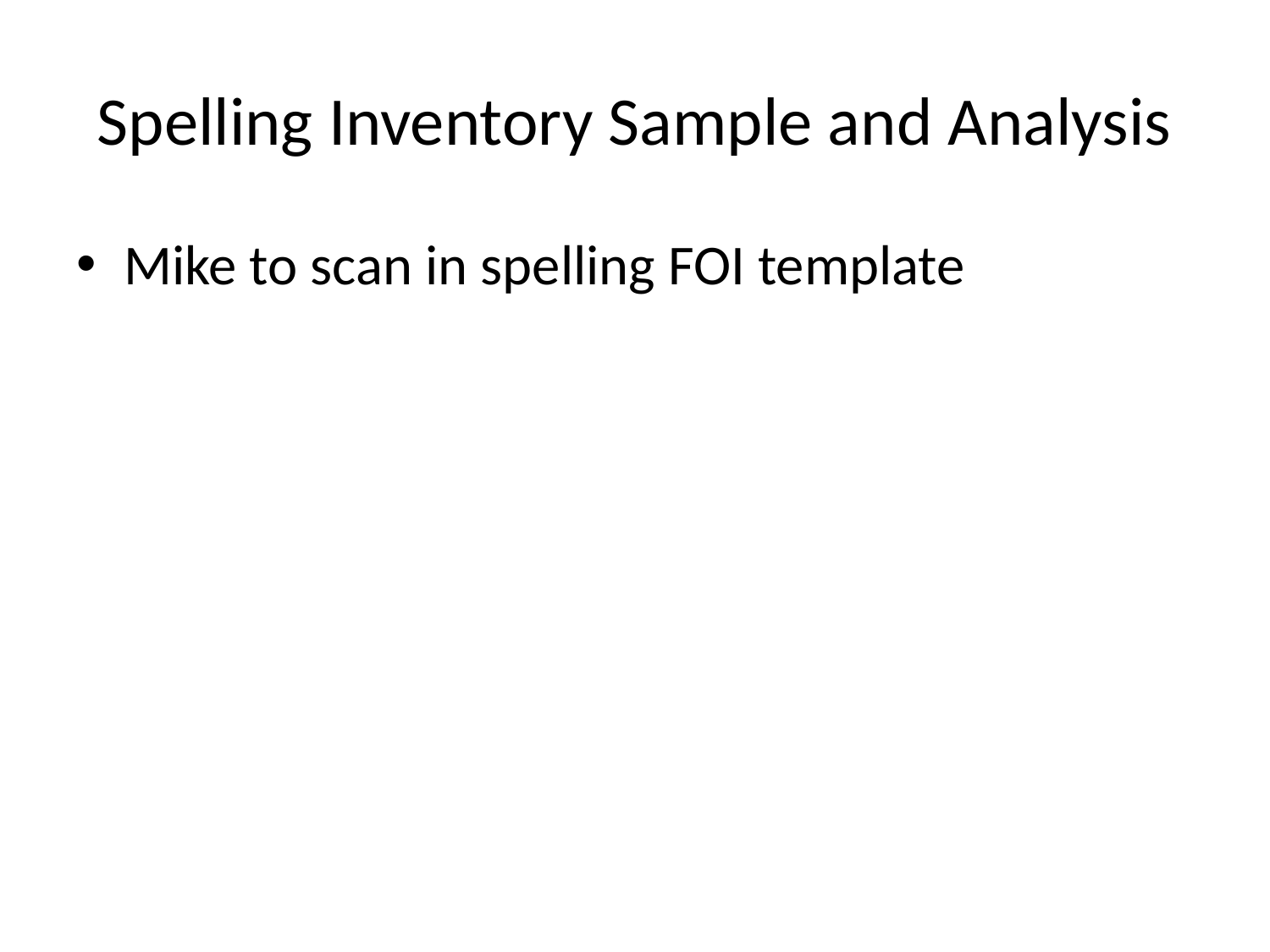

# Spelling Inventory Sample and Analysis
Mike to scan in spelling FOI template